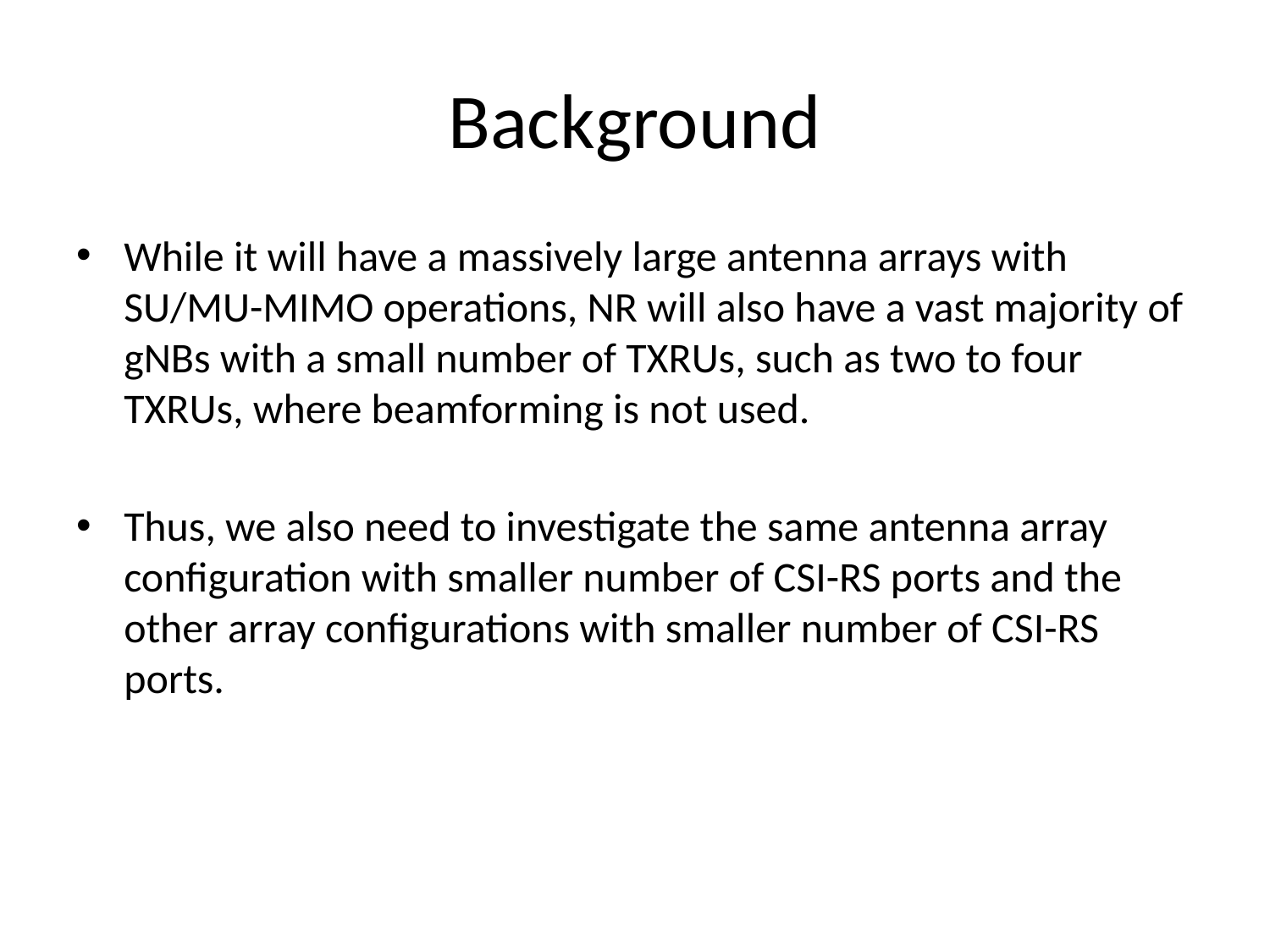

# Background
While it will have a massively large antenna arrays with SU/MU-MIMO operations, NR will also have a vast majority of gNBs with a small number of TXRUs, such as two to four TXRUs, where beamforming is not used.

Thus, we also need to investigate the same antenna array configuration with smaller number of CSI-RS ports and the other array configurations with smaller number of CSI-RS ports.